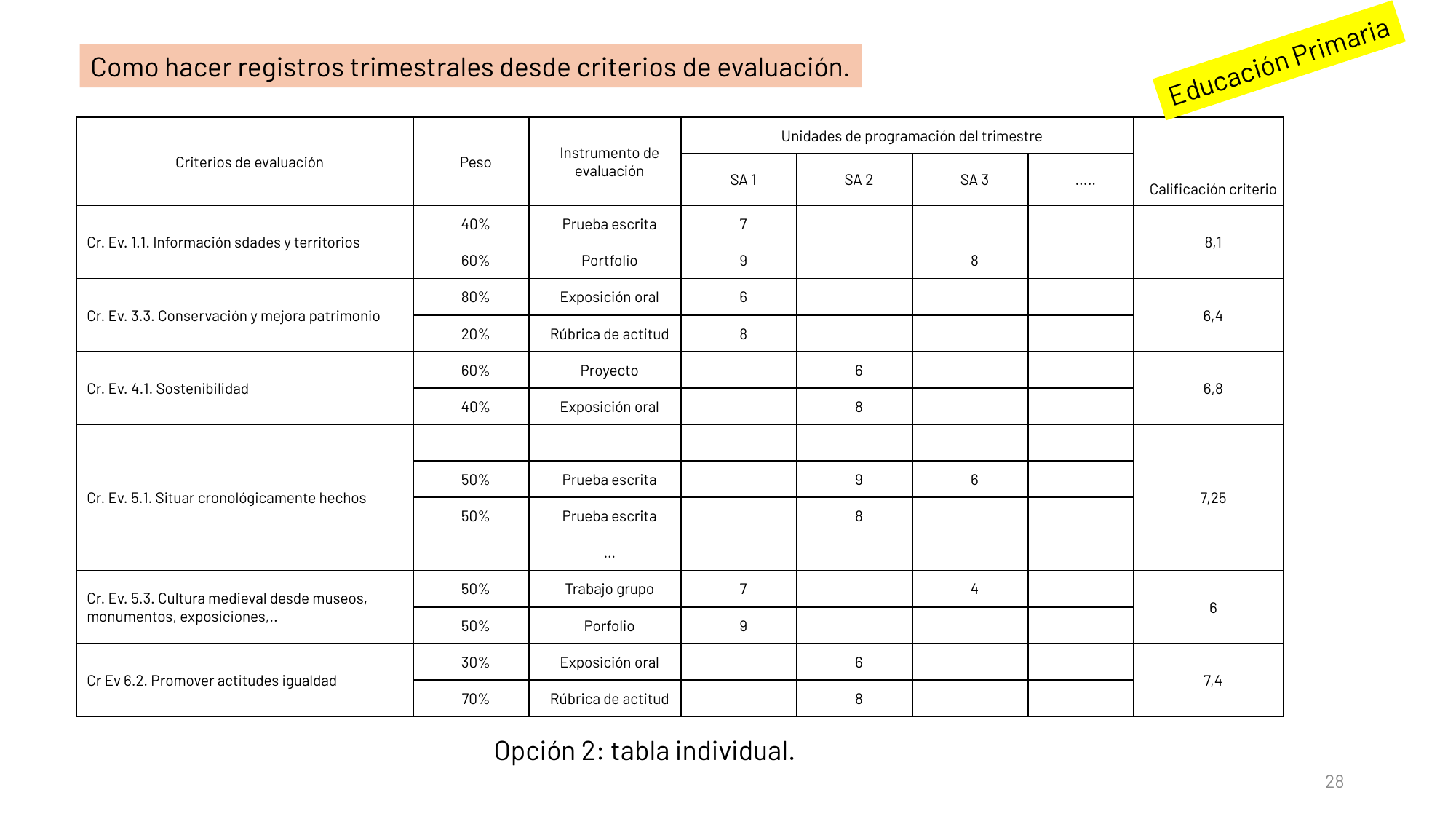

Educación Primaria
Como hacer registros trimestrales desde criterios de evaluación.
| Criterios de evaluación | Peso | Instrumento de evaluación | Unidades de programación del trimestre |  |  |  | Calificación criterio |
| --- | --- | --- | --- | --- | --- | --- | --- |
|  |  |  | SA 1 | SA 2 | SA 3 | ..... |  |
| Cr. Ev. 1.1. Información sdades y territorios | 40% | Prueba escrita | 7 |  |  |  | 8,1 |
|  | 60% | Portfolio | 9 |  | 8 |  |  |
| Cr. Ev. 3.3. Conservación y mejora patrimonio | 80% | Exposición oral | 6 |  |  |  | 6,4 |
|  | 20% | Rúbrica de actitud | 8 |  |  |  |  |
| Cr. Ev. 4.1. Sostenibilidad | 60% | Proyecto |  | 6 |  |  | 6,8 |
|  | 40% | Exposición oral |  | 8 |  |  |  |
| Cr. Ev. 5.1. Situar cronológicamente hechos |  |  |  |  |  |  | 7,25 |
|  | 50% | Prueba escrita |  | 9 | 6 |  |  |
|  | 50% | Prueba escrita |  | 8 |  |  |  |
|  |  | … |  |  |  |  |  |
| Cr. Ev. 5.3. Cultura medieval desde museos, monumentos, exposiciones,.. | 50% | Trabajo grupo | 7 |  | 4 |  | 6 |
|  | 50% | Porfolio | 9 |  |  |  |  |
| Cr Ev 6.2. Promover actitudes igualdad | 30% | Exposición oral |  | 6 |  |  | 7,4 |
|  | 70% | Rúbrica de actitud |  | 8 |  |  |  |
Opción 2: tabla individual.
28